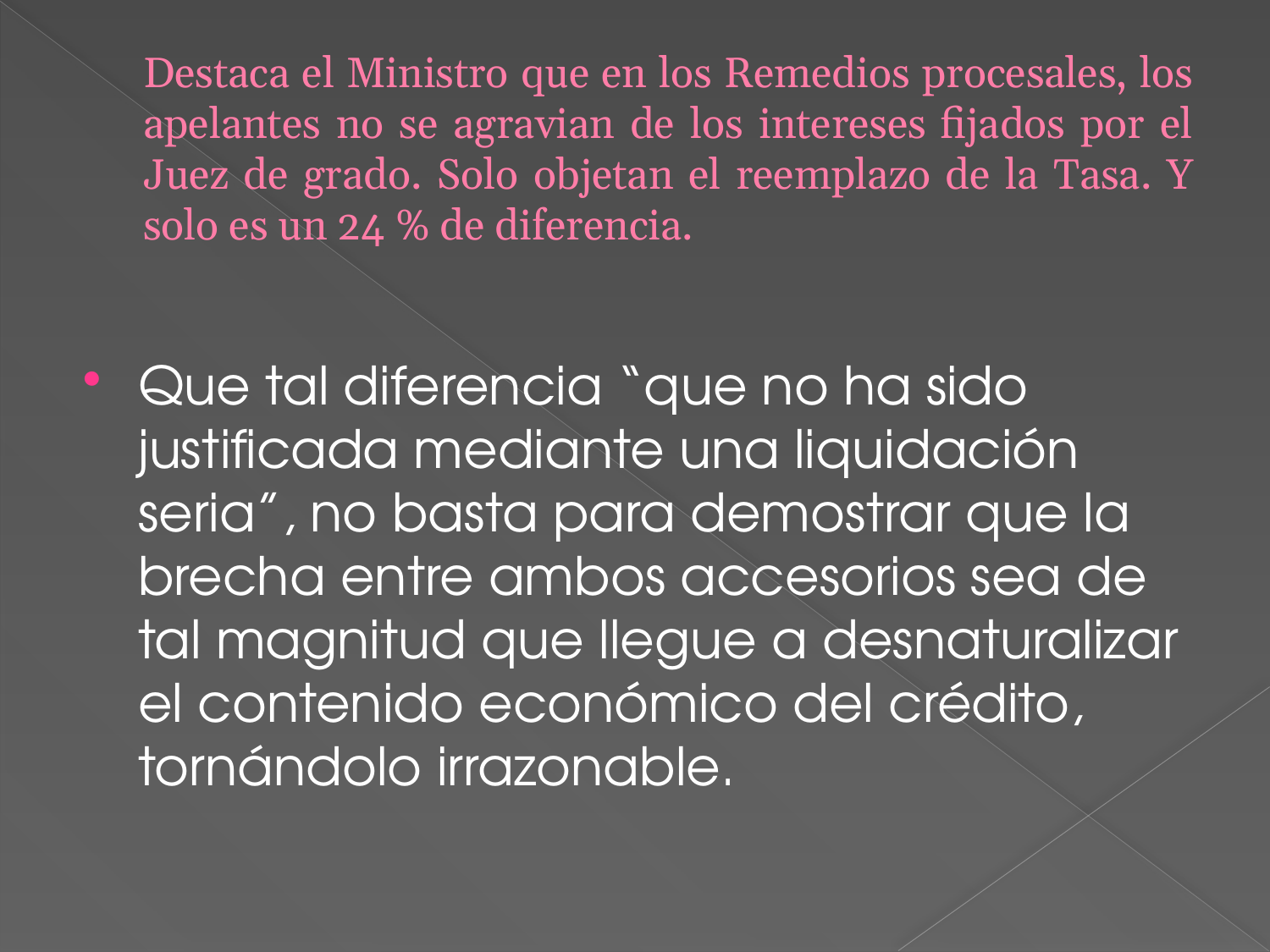

# Destaca el Ministro que en los Remedios procesales, los apelantes no se agravian de los intereses fijados por el Juez de grado. Solo objetan el reemplazo de la Tasa. Y solo es un 24 % de diferencia.
Que tal diferencia “que no ha sido justificada mediante una liquidación seria”, no basta para demostrar que la brecha entre ambos accesorios sea de tal magnitud que llegue a desnaturalizar el contenido económico del crédito, tornándolo irrazonable.